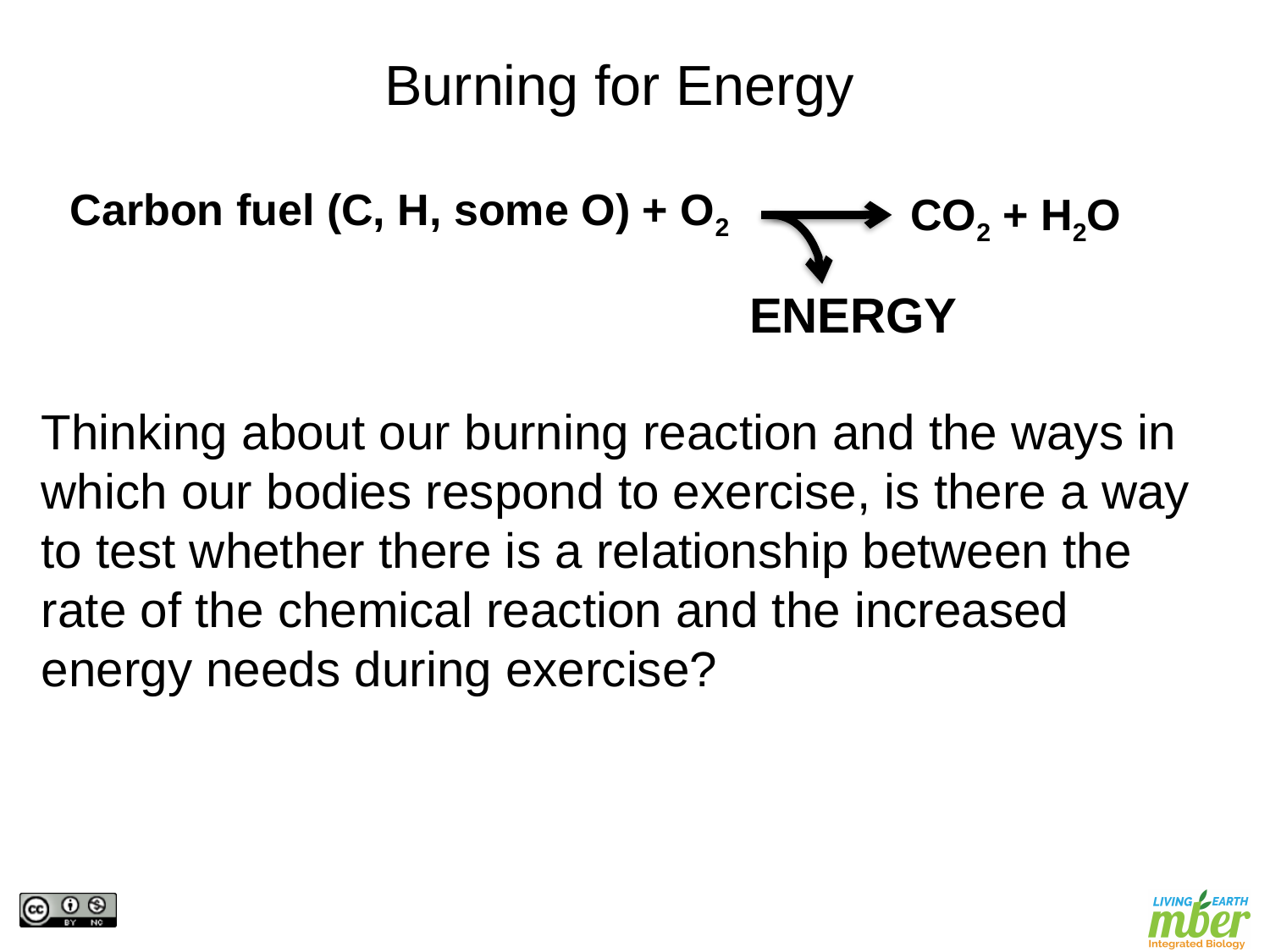

Burning for Energy
Carbon fuel (C, H, some O) + O2
CO2 + H2O

ENERGY
Thinking about our burning reaction and the ways in which our bodies respond to exercise, is there a way to test whether there is a relationship between the rate of the chemical reaction and the increased energy needs during exercise?